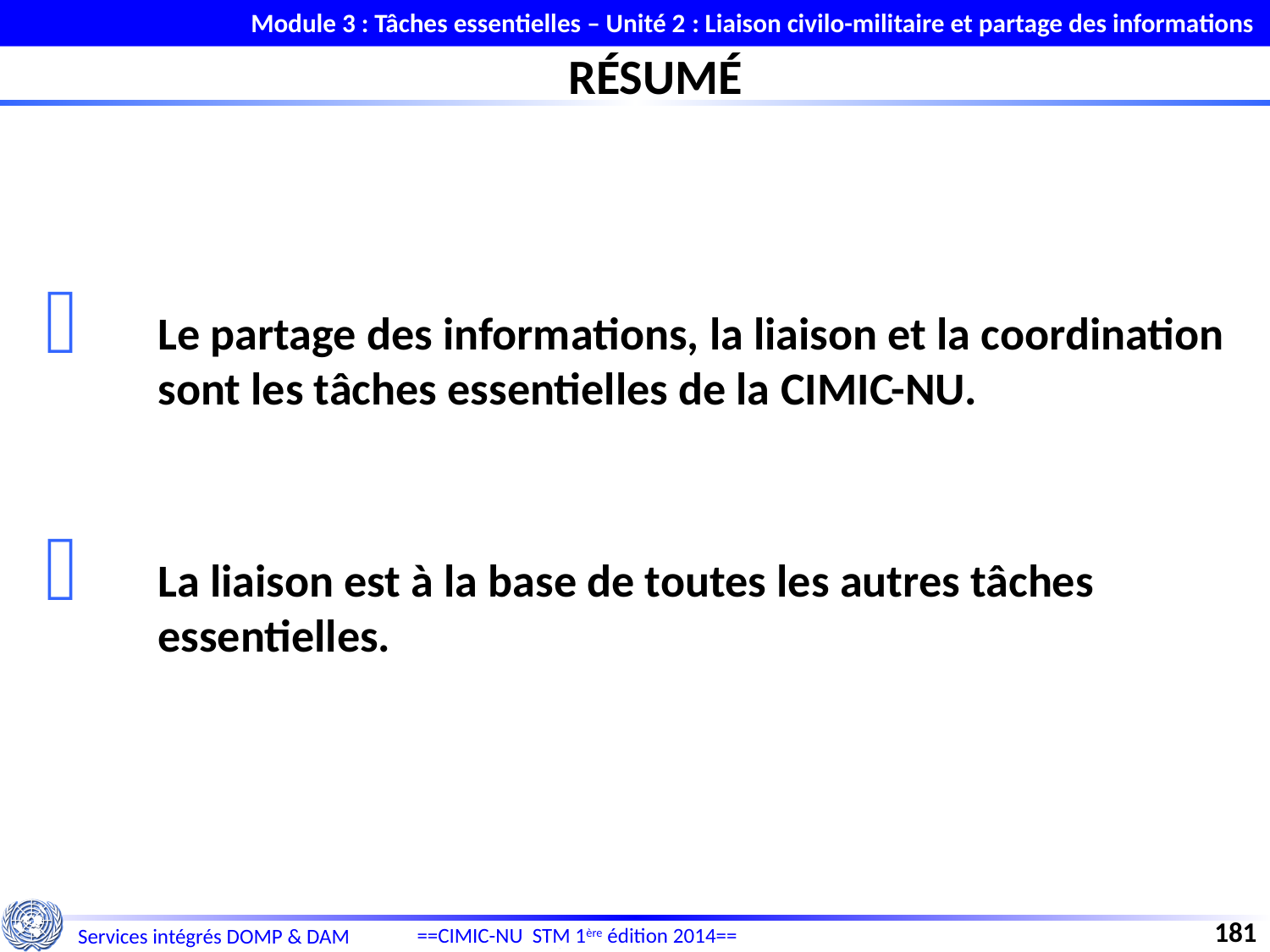

Module 3 : Tâches essentielles – Unité 2 : Liaison civilo-militaire et partage des informations
RÉSUMÉ

Le partage des informations, la liaison et la coordination sont les tâches essentielles de la CIMIC-NU.

La liaison est à la base de toutes les autres tâches essentielles.

181
==CIMIC-NU  STM 1ère édition 2014==
==CIMIC-NU  STM 1ère édition 2014==
Services intégrés DOMP & DAM
Services intégrés DOMP & DAM